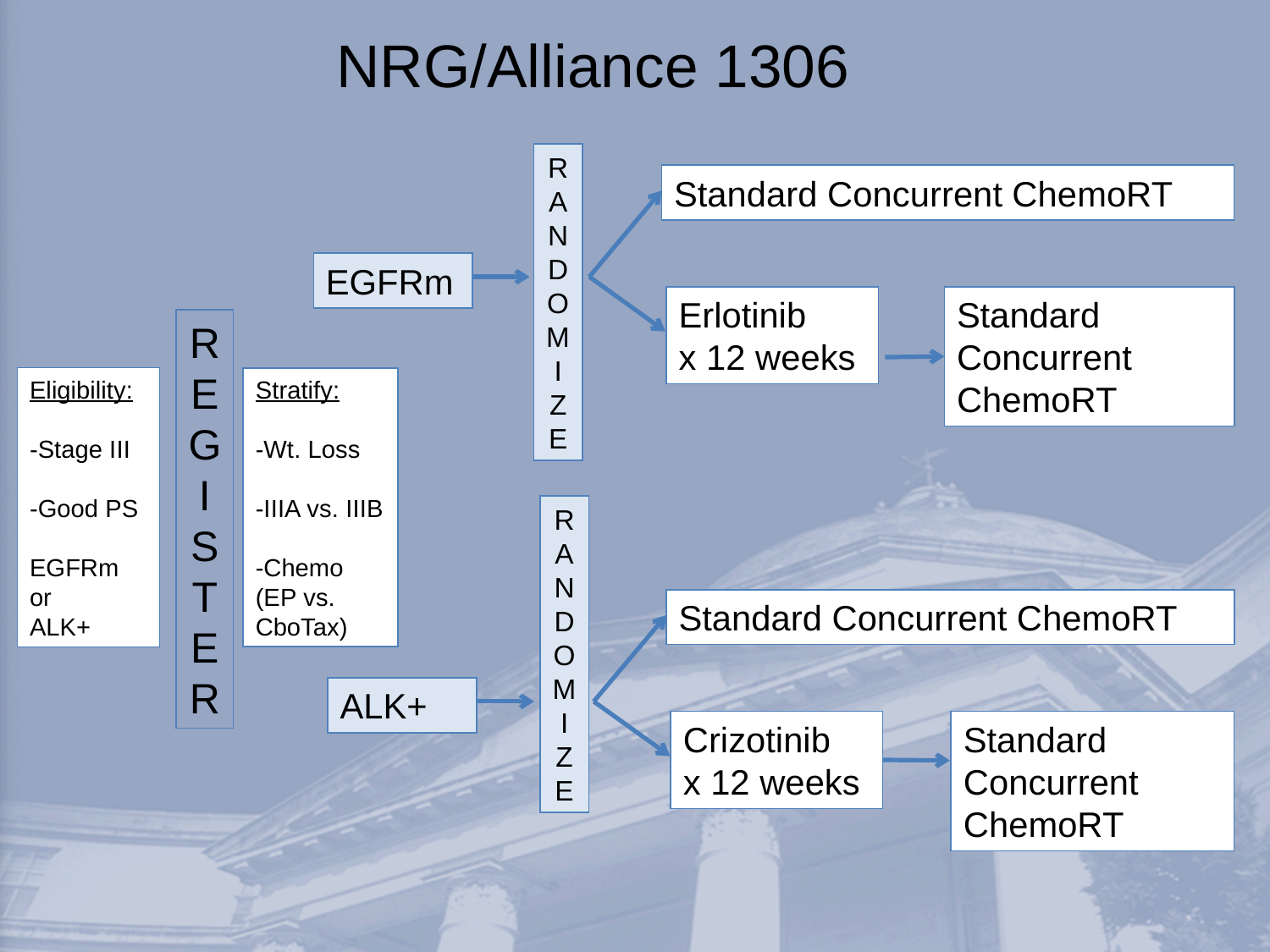

# NRG/Alliance 1306
R
A
N
D
O
M
I
Z
E
Standard Concurrent ChemoRT
EGFRm
Erlotinib
x 12 weeks
Standard Concurrent ChemoRT
R
E
G
I
S
T
E
R
Eligibility:

-Stage III

-Good PS

EGFRm
or
ALK+
Stratify:

-Wt. Loss

-IIIA vs. IIIB

-Chemo
(EP vs. CboTax)
R
A
N
D
O
M
I
Z
E
Standard Concurrent ChemoRT
ALK+
Crizotinib
x 12 weeks
Standard Concurrent ChemoRT